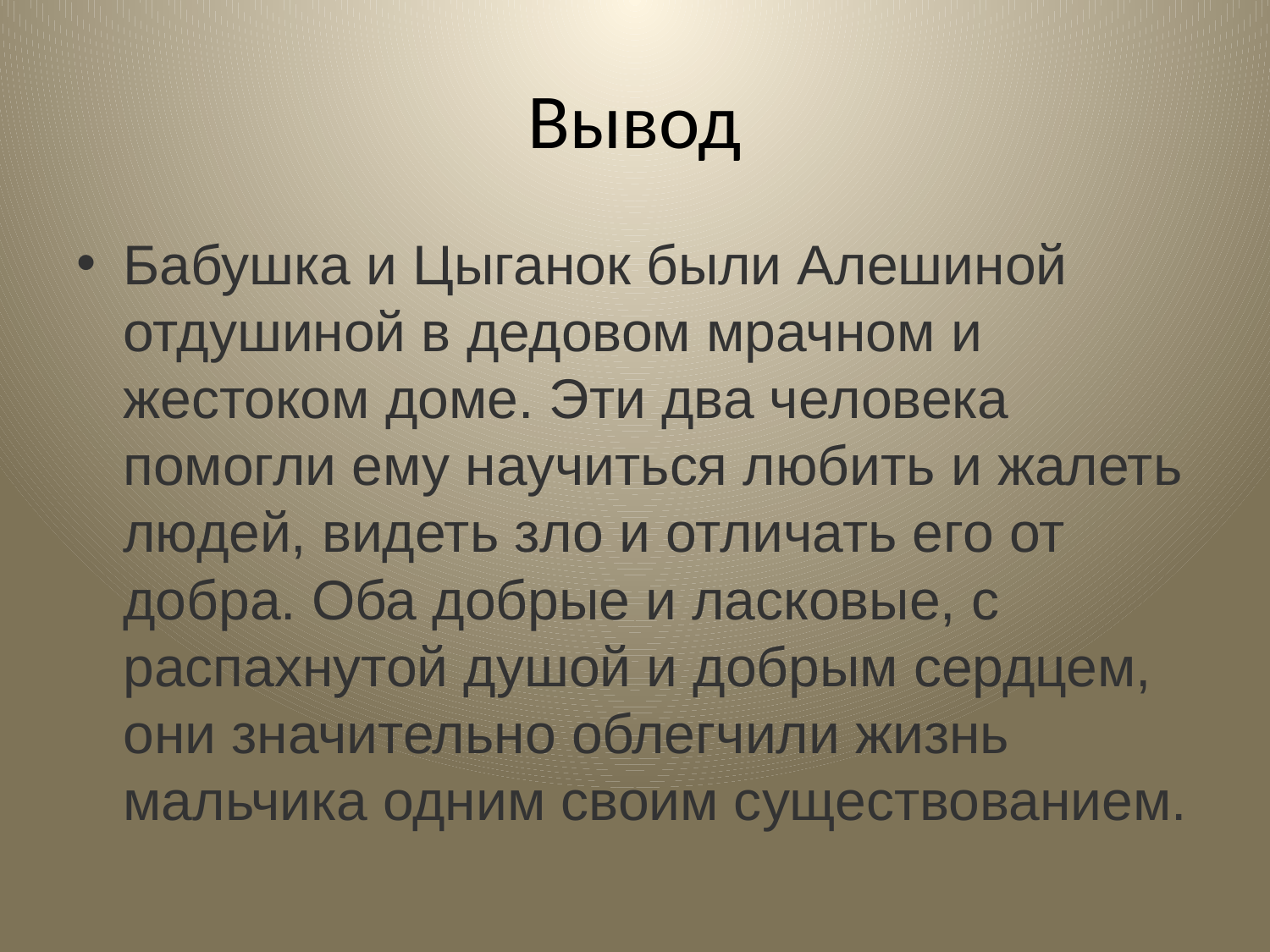

# Вывод
Бабушка и Цыганок были Алешиной отдушиной в дедовом мрачном и жестоком доме. Эти два человека помогли ему научиться любить и жалеть людей, видеть зло и отличать его от добра. Оба добрые и ласковые, с распахнутой душой и добрым сердцем, они значительно облегчили жизнь мальчика одним своим существованием.